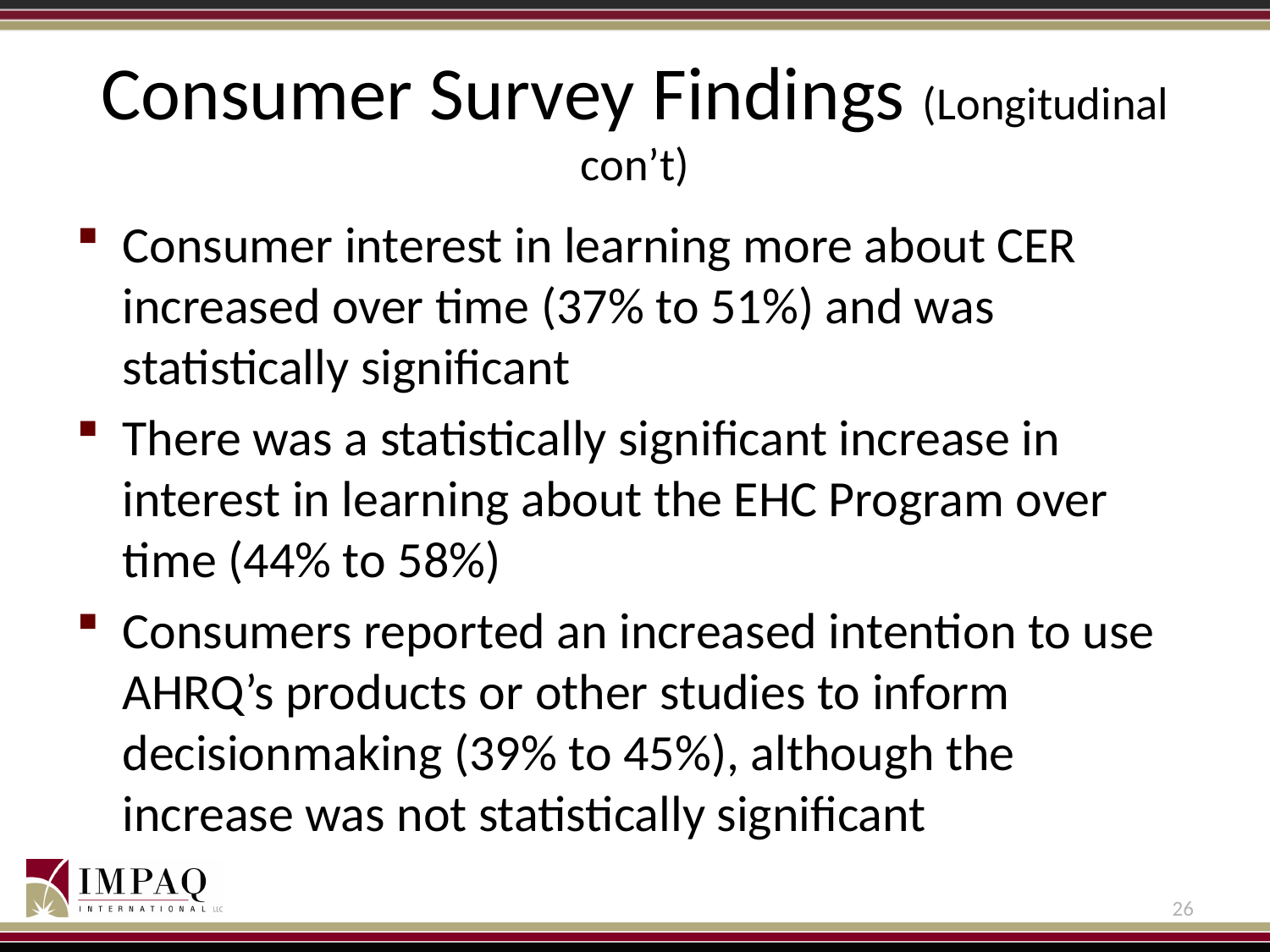

# Consumer Survey Findings (Longitudinal con’t)
Consumer interest in learning more about CER increased over time (37% to 51%) and was statistically significant
There was a statistically significant increase in interest in learning about the EHC Program over time (44% to 58%)
Consumers reported an increased intention to use AHRQ’s products or other studies to inform decisionmaking (39% to 45%), although the increase was not statistically significant

26